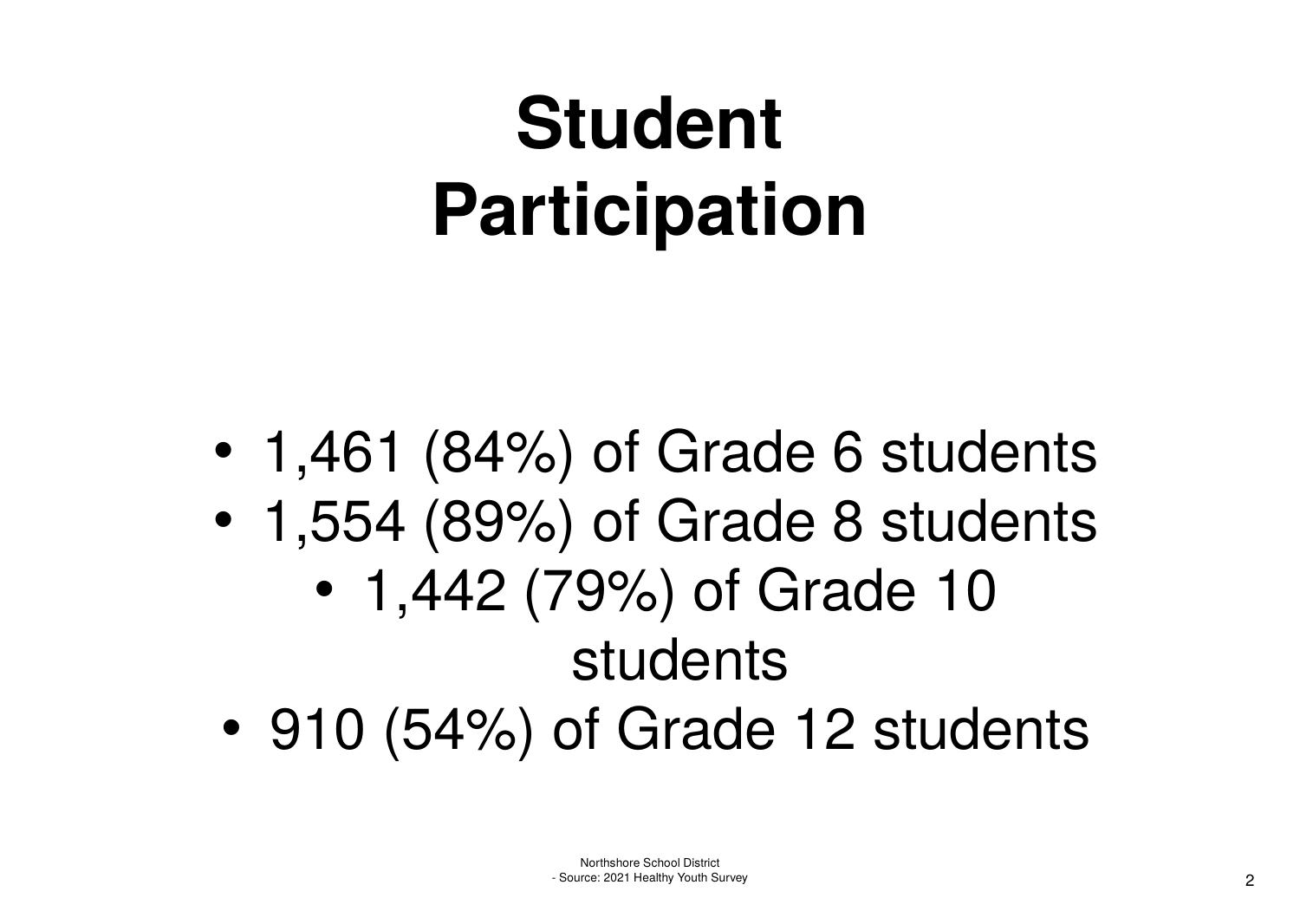

Student Participation

1,461 (84%) of Grade 6 students
1,554 (89%) of Grade 8 students
1,442 (79%) of Grade 10 students
910 (54%) of Grade 12 students
Northshore School District
- Source: 2021 Healthy Youth Survey
2